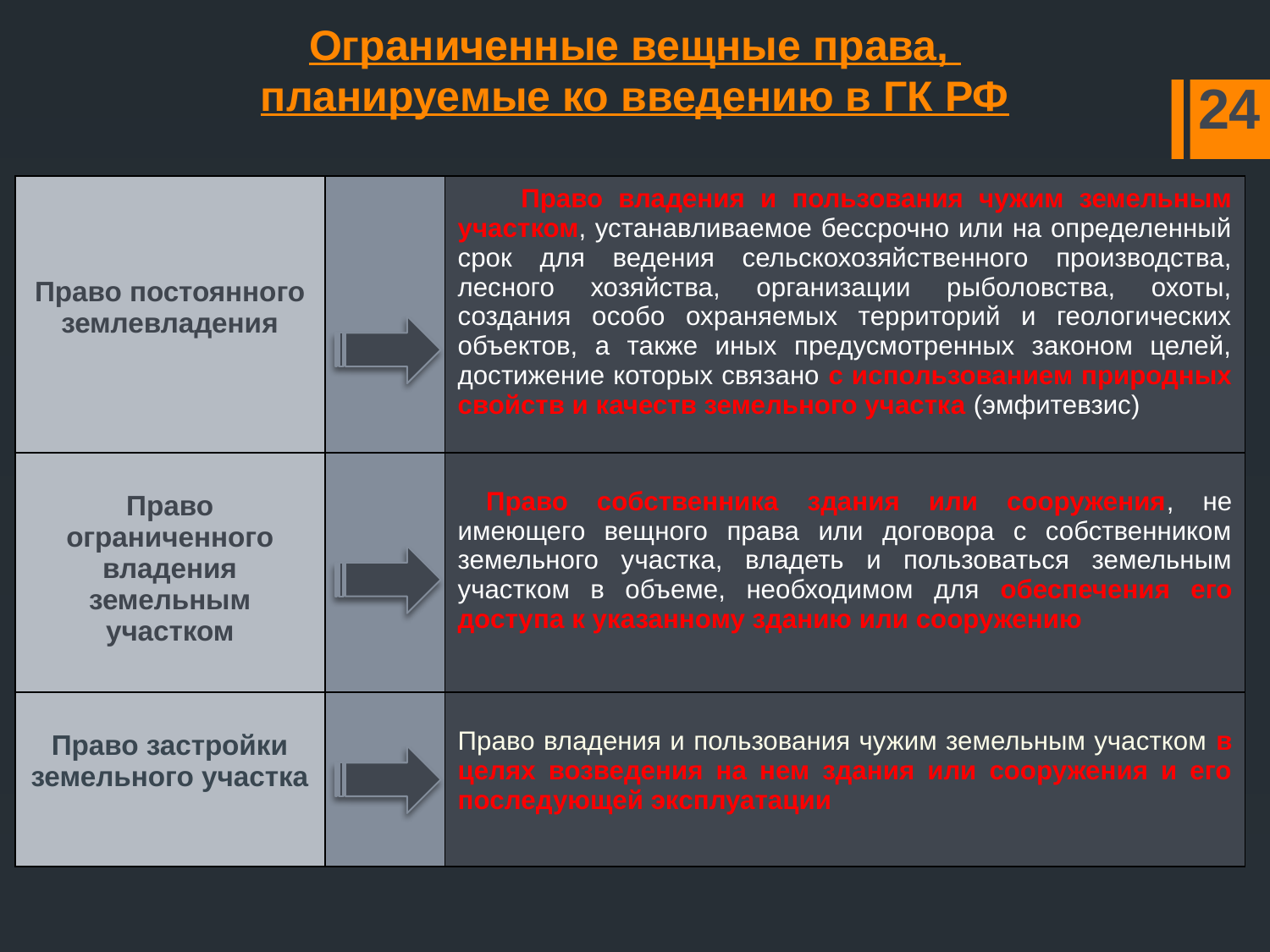

Ограниченные вещные права,
планируемые ко введению в ГК РФ
24
| Право постоянного землевладения |  | Право владения и пользования чужим земельным участком, устанавливаемое бессрочно или на определенный срок для ведения сельскохозяйственного производства, лесного хозяйства, организации рыболовства, охоты, создания особо охраняемых территорий и геологических объектов, а также иных предусмотренных законом целей, достижение которых связано с использованием природных свойств и качеств земельного участка (эмфитевзис) |
| --- | --- | --- |
| Право ограниченного владения земельным участком |  | Право собственника здания или сооружения, не имеющего вещного права или договора с собственником земельного участка, владеть и пользоваться земельным участком в объеме, необходимом для обеспечения его доступа к указанному зданию или сооружению |
| Право застройки земельного участка |  | Право владения и пользования чужим земельным участком в целях возведения на нем здания или сооружения и его последующей эксплуатации |
#